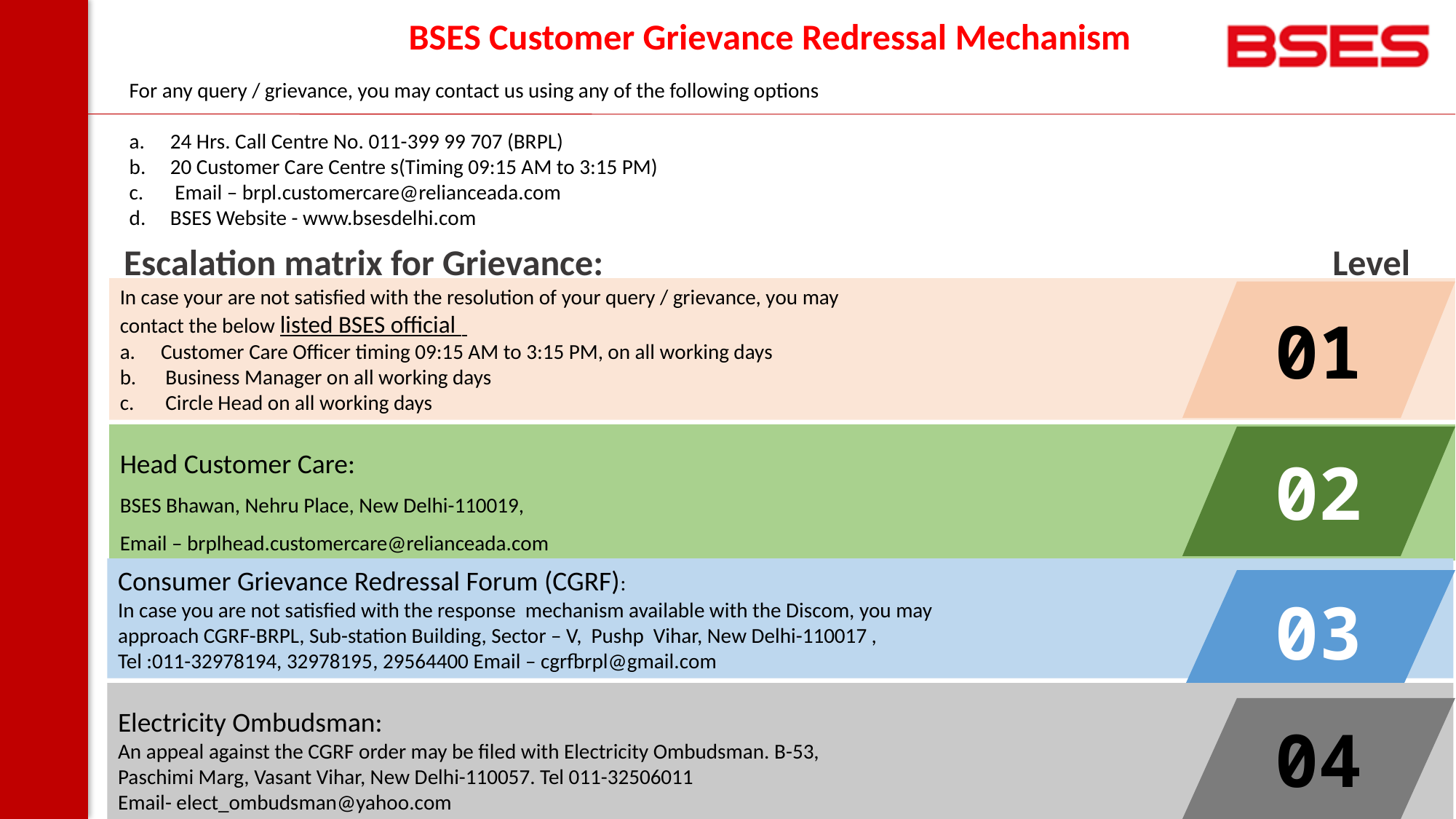

BSES Customer Grievance Redressal Mechanism

For any query / grievance, you may contact us using any of the following options

24 Hrs. Call Centre No. 011-399 99 707 (BRPL)
20 Customer Care Centre s(Timing 09:15 AM to 3:15 PM)
 Email – brpl.customercare@relianceada.com
BSES Website - www.bsesdelhi.com

Escalation matrix for Grievance:                                                                        		 Level
In case your are not satisfied with the resolution of your query / grievance, you may
contact the below listed BSES official
Customer Care Officer timing 09:15 AM to 3:15 PM, on all working days
 Business Manager on all working days
 Circle Head on all working days
01
Head Customer Care:
BSES Bhawan, Nehru Place, New Delhi-110019,
Email – brplhead.customercare@relianceada.com
02
Consumer Grievance Redressal Forum (CGRF):
In case you are not satisfied with the response  mechanism available with the Discom, you may
approach CGRF-BRPL, Sub-station Building, Sector – V,  Pushp  Vihar, New Delhi-110017 ,
Tel :011-32978194, 32978195, 29564400 Email – cgrfbrpl@gmail.com
03
Electricity Ombudsman:
An appeal against the CGRF order may be filed with Electricity Ombudsman. B-53,
Paschimi Marg, Vasant Vihar, New Delhi-110057. Tel 011-32506011
Email- elect_ombudsman@yahoo.com
04